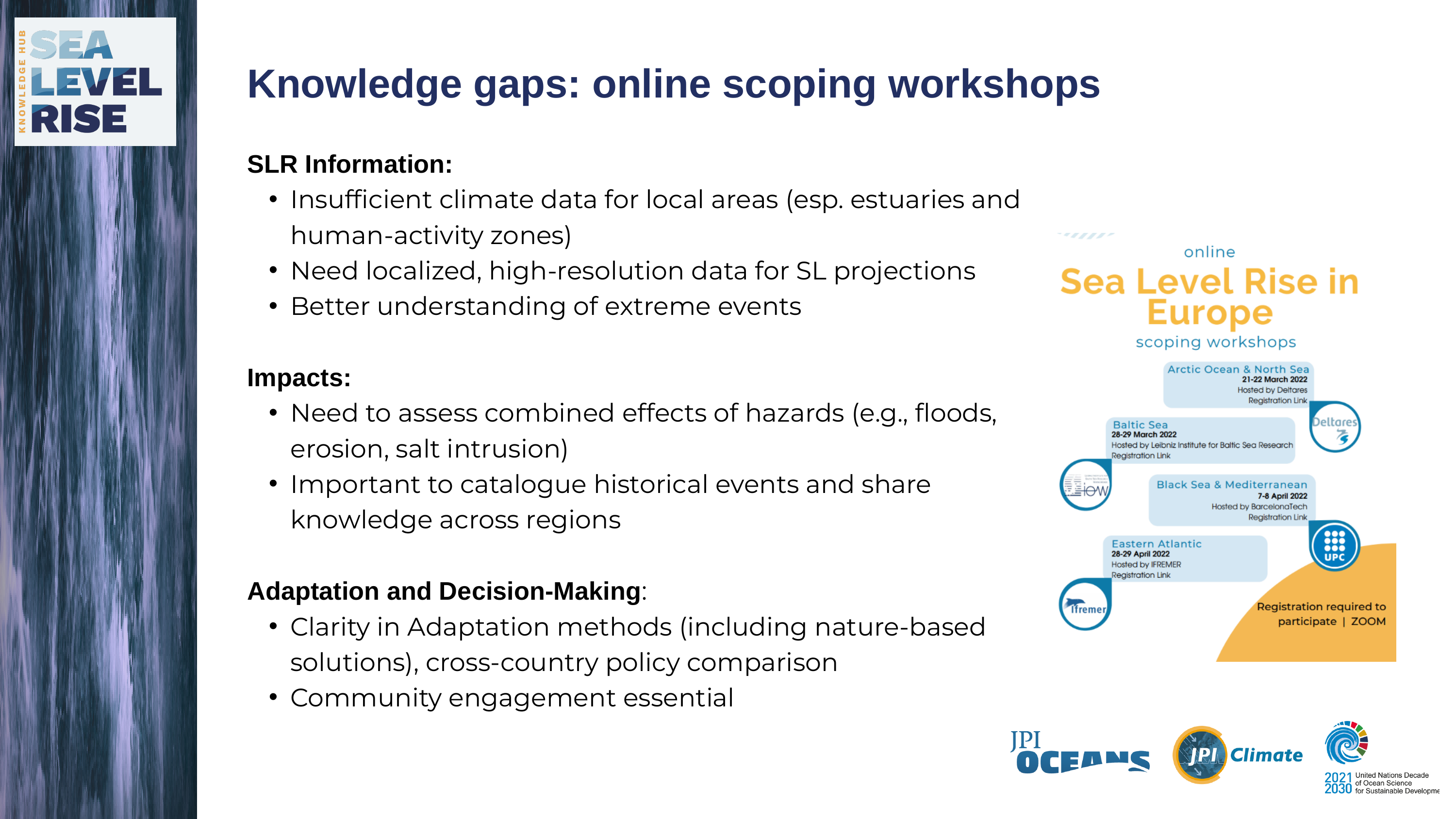

Knowledge gaps: online scoping workshops
SLR Information:
Insufficient climate data for local areas (esp. estuaries and human-activity zones)
Need localized, high-resolution data for SL projections
Better understanding of extreme events

Impacts:
Need to assess combined effects of hazards (e.g., floods, erosion, salt intrusion)
Important to catalogue historical events and share knowledge across regions

Adaptation and Decision-Making:
Clarity in Adaptation methods (including nature-based solutions), cross-country policy comparison
Community engagement essential